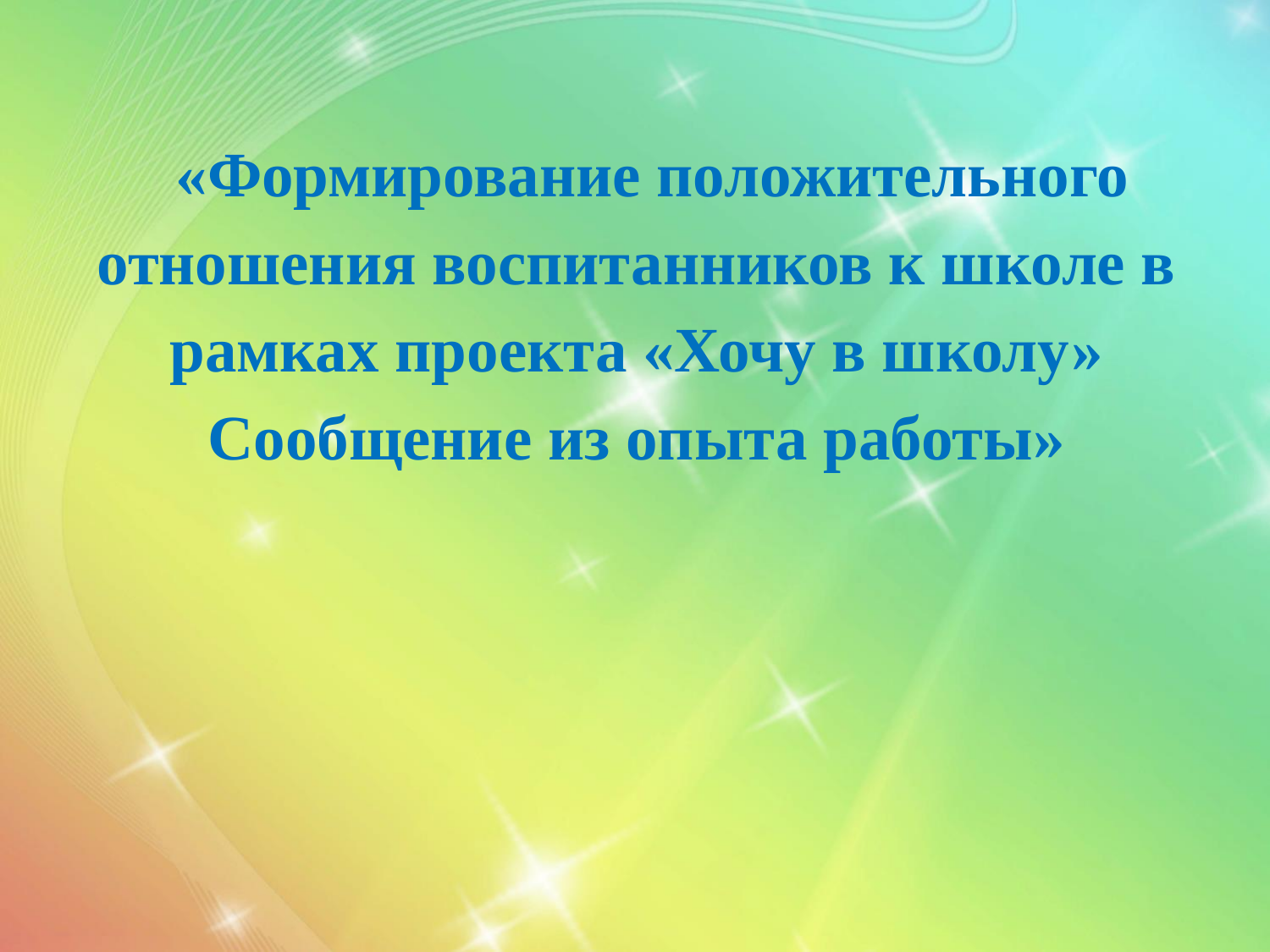

# «Формирование положительного отношения воспитанников к школе в рамках проекта «Хочу в школу» Сообщение из опыта работы»